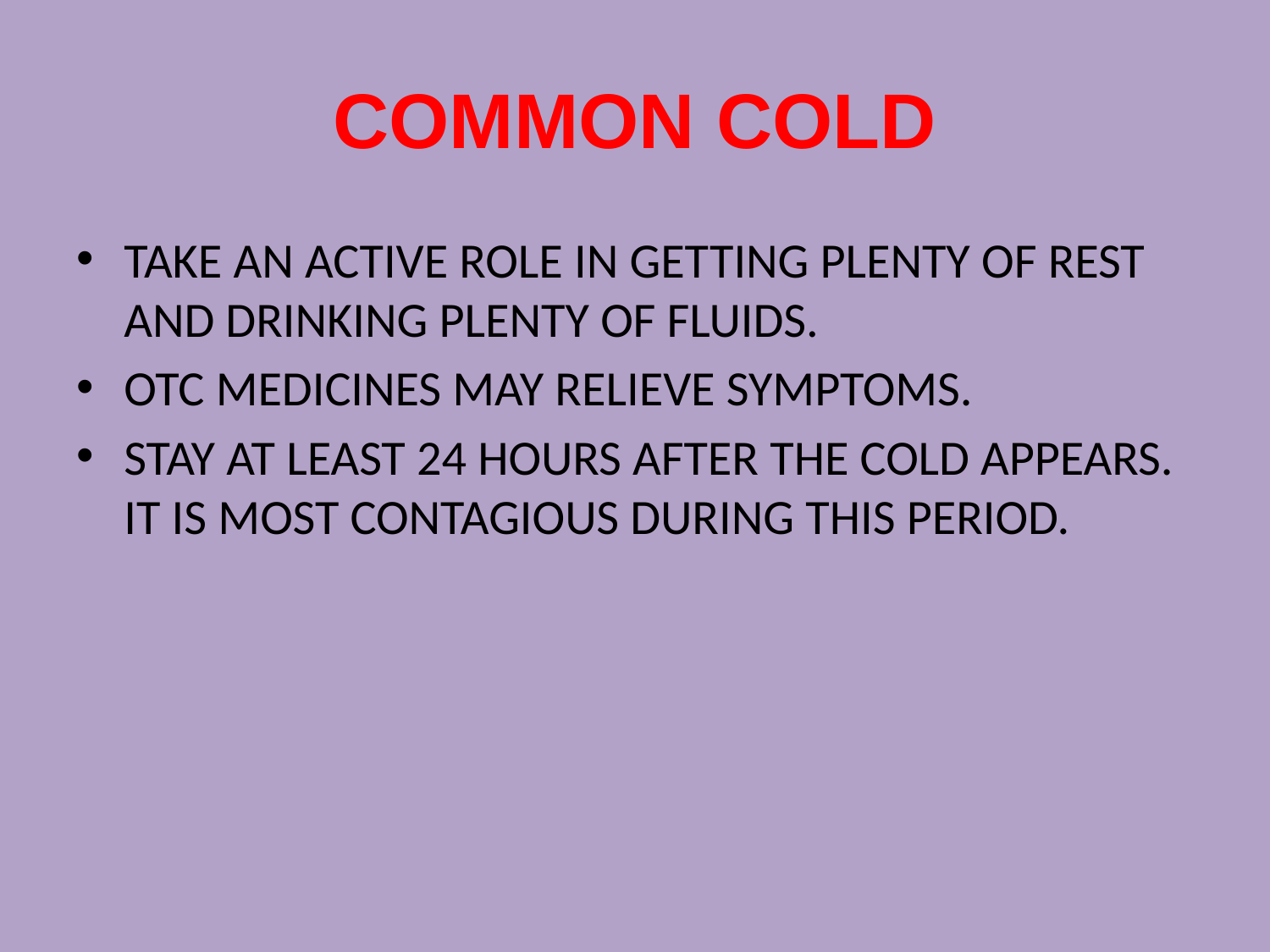

# COMMON COLD
TAKE AN ACTIVE ROLE IN GETTING PLENTY OF REST AND DRINKING PLENTY OF FLUIDS.
OTC MEDICINES MAY RELIEVE SYMPTOMS.
STAY AT LEAST 24 HOURS AFTER THE COLD APPEARS. IT IS MOST CONTAGIOUS DURING THIS PERIOD.